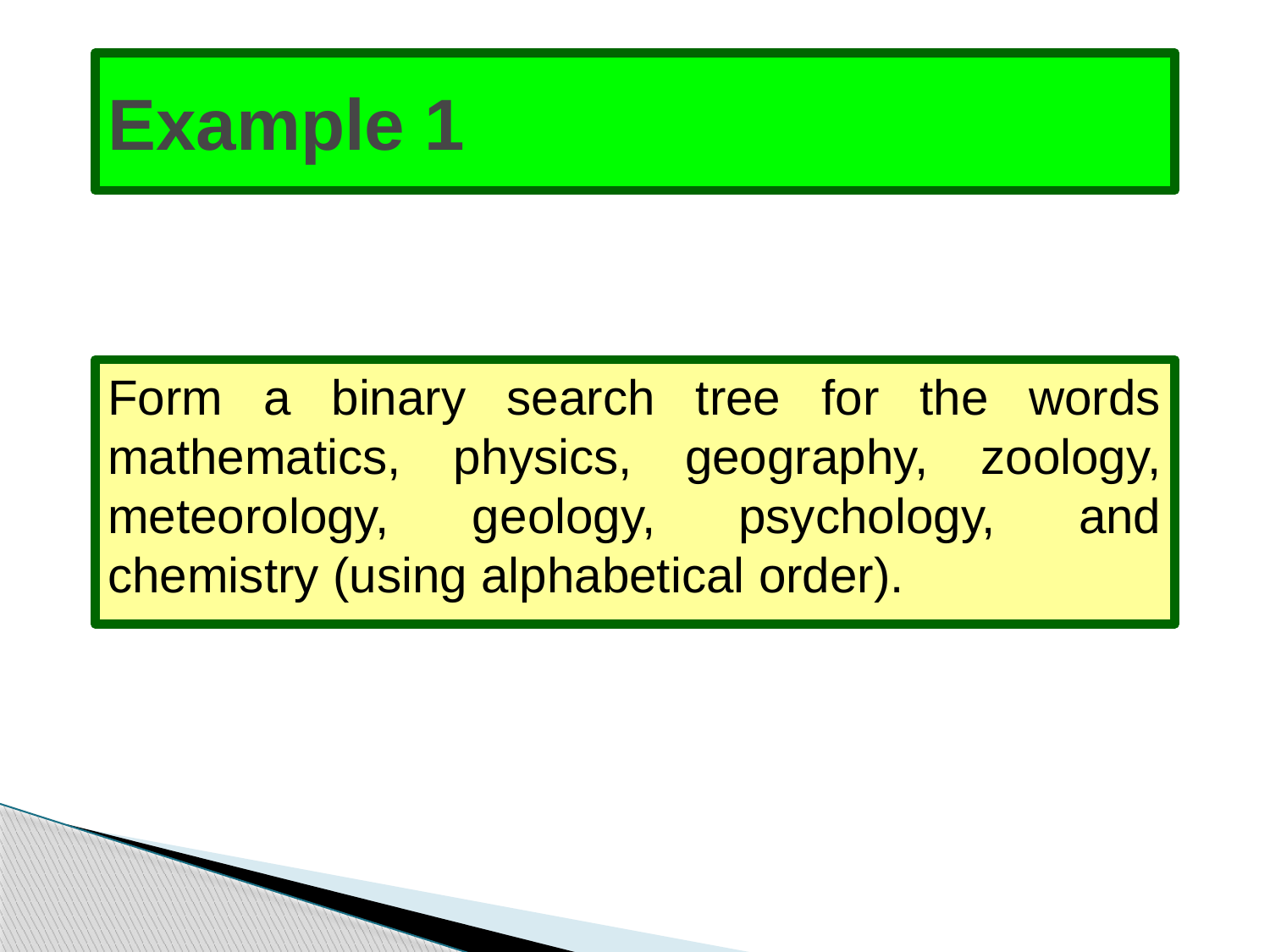

# Example 1
Form a binary search tree for the words mathematics, physics, geography, zoology, meteorology, geology, psychology, and chemistry (using alphabetical order).